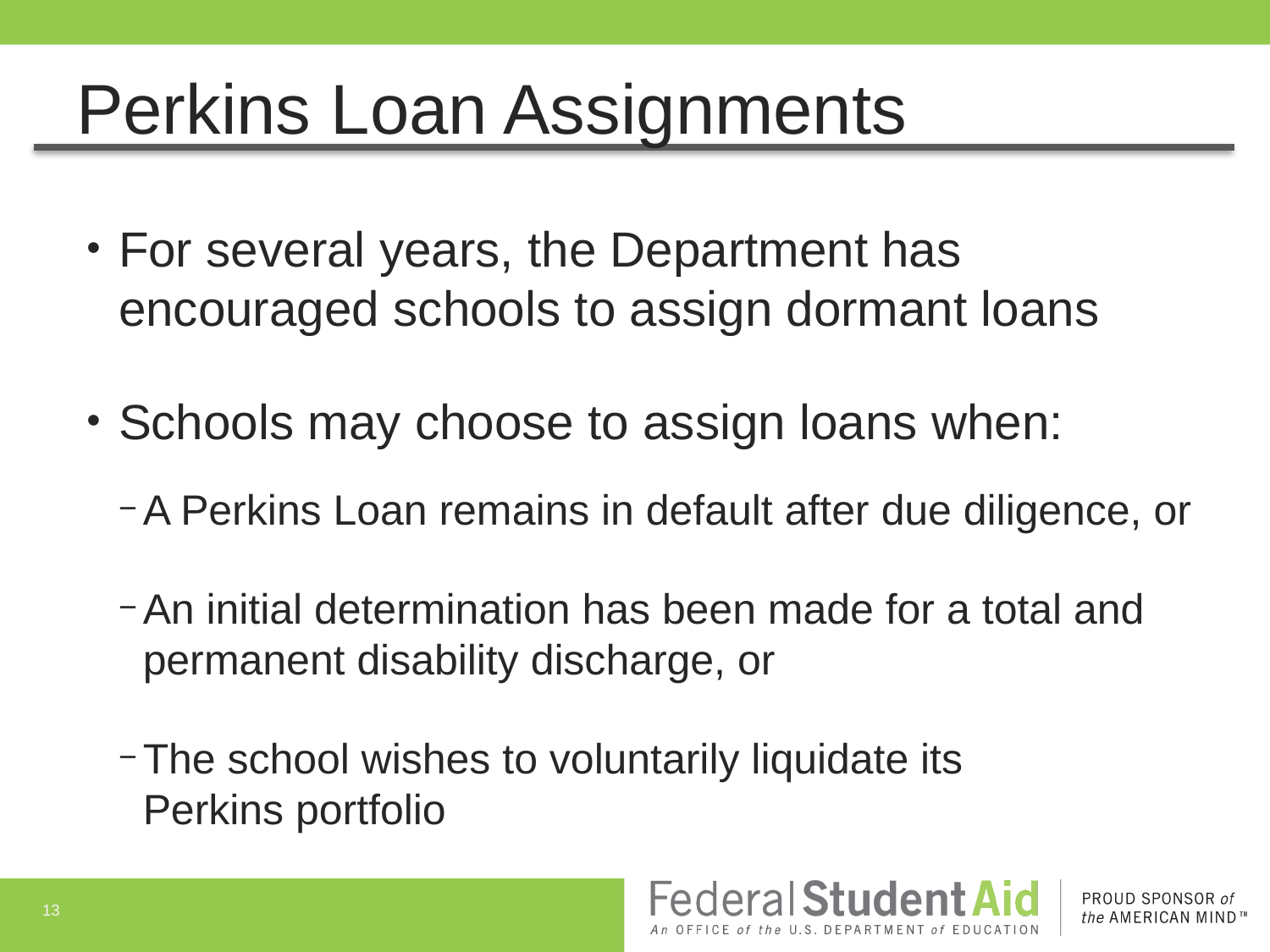

# Perkins Loan Assignments
For several years, the Department has encouraged schools to assign dormant loans

Schools may choose to assign loans when:

A Perkins Loan remains in default after due diligence, or

An initial determination has been made for a total and permanent disability discharge, or

The school wishes to voluntarily liquidate its
Perkins portfolio

See August 5, 2011 EA
13